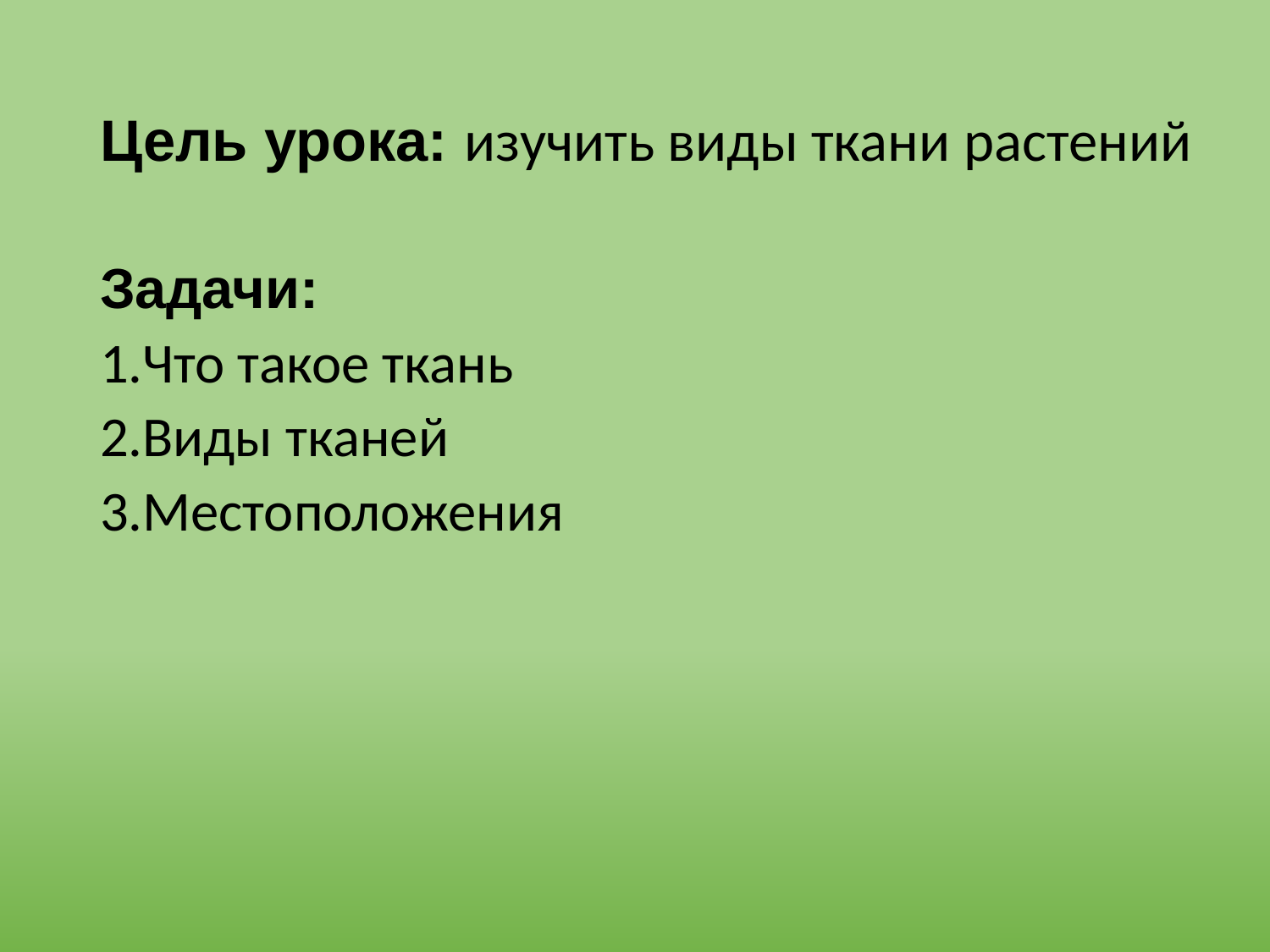

# Цель урока: изучить виды ткани растений
Задачи:
1.Что такое ткань
2.Виды тканей
3.Местоположения